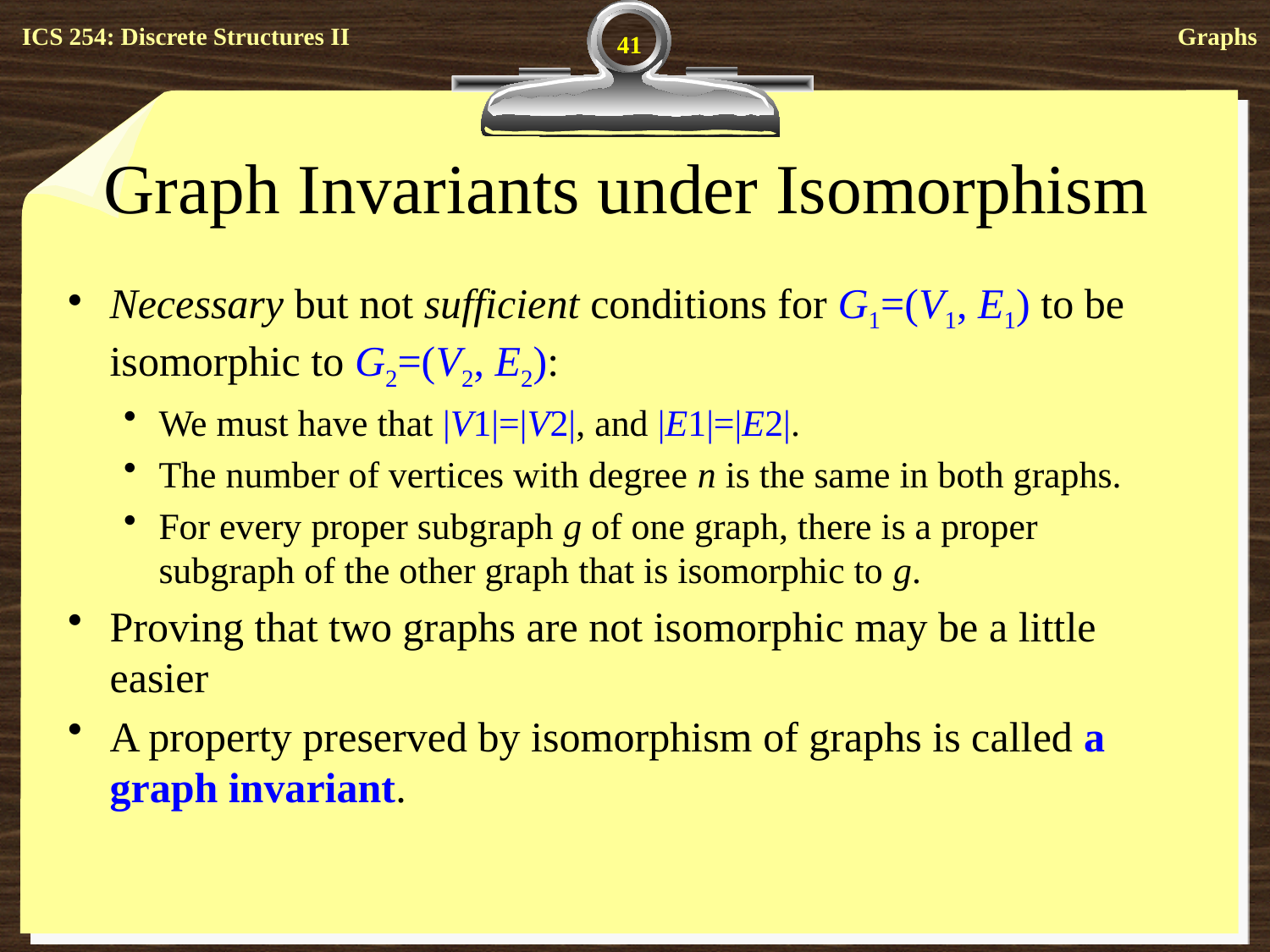

41
# Graph Invariants under Isomorphism
Necessary but not sufficient conditions for G1=(V1, E1) to be isomorphic to G2=(V2, E2):
We must have that |V1|=|V2|, and |E1|=|E2|.
The number of vertices with degree n is the same in both graphs.
For every proper subgraph g of one graph, there is a proper subgraph of the other graph that is isomorphic to g.
Proving that two graphs are not isomorphic may be a little easier
A property preserved by isomorphism of graphs is called a graph invariant.